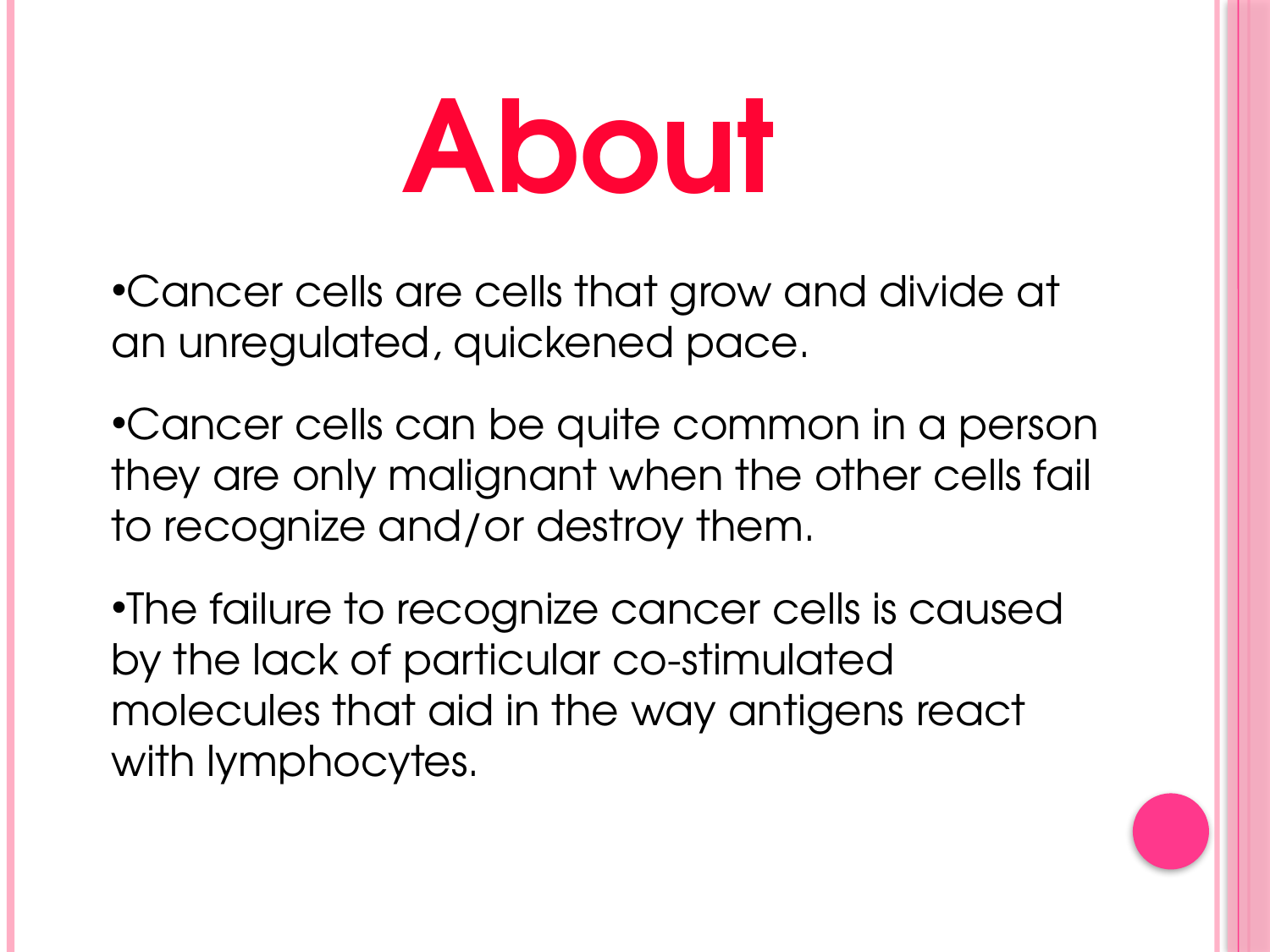

About
Cancer cells are cells that grow and divide at an unregulated, quickened pace.
Cancer cells can be quite common in a person they are only malignant when the other cells fail to recognize and/or destroy them.
The failure to recognize cancer cells is caused by the lack of particular co-stimulated molecules that aid in the way antigens react with lymphocytes.